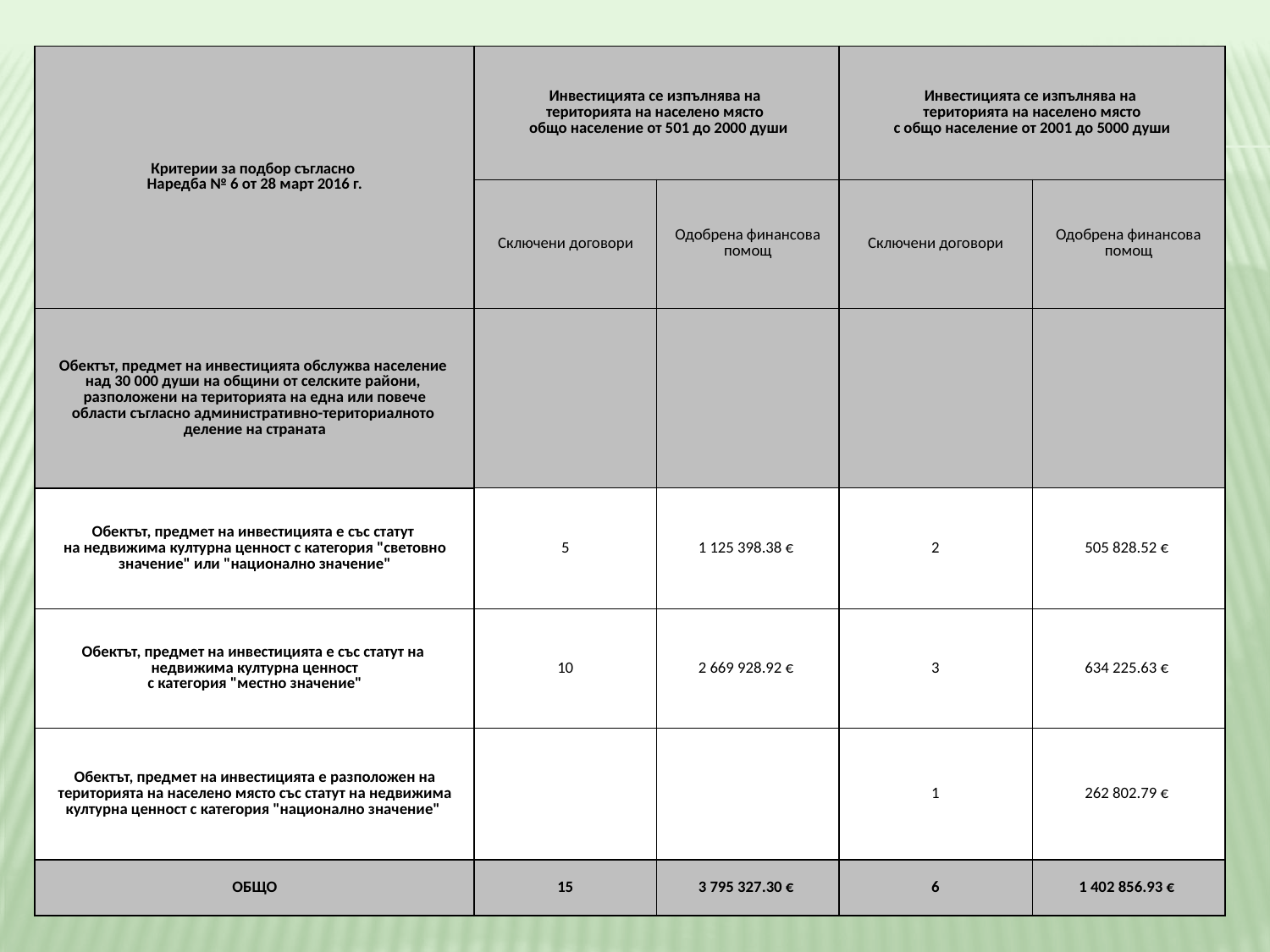

| Критерии за подбор съгласно Наредба № 6 от 28 март 2016 г. | Инвестицията се изпълнява на територията на населено място общо население от 501 до 2000 души |  | Инвестицията се изпълнява на територията на населено място с общо население от 2001 до 5000 души |  |
| --- | --- | --- | --- | --- |
|  | Сключени договори | Одобрена финансова помощ | Сключени договори | Одобрена финансова помощ |
| Обектът, предмет на инвестицията обслужва население над 30 000 души на общини от селските райони, разположени на територията на една или повече области съгласно административно-териториалното деление на страната |  |  |  |  |
| Обектът, предмет на инвестицията е със статут на недвижима културна ценност с категория "световно значение" или "национално значение" | 5 | 1 125 398.38 € | 2 | 505 828.52 € |
| Обектът, предмет на инвестицията е със статут на недвижима културна ценност с категория "местно значение" | 10 | 2 669 928.92 € | 3 | 634 225.63 € |
| Обектът, предмет на инвестицията е разположен на територията на населено място със статут на недвижима културна ценност с категория "национално значение" |  |  | 1 | 262 802.79 € |
| ОБЩО | 15 | 3 795 327.30 € | 6 | 1 402 856.93 € |
#